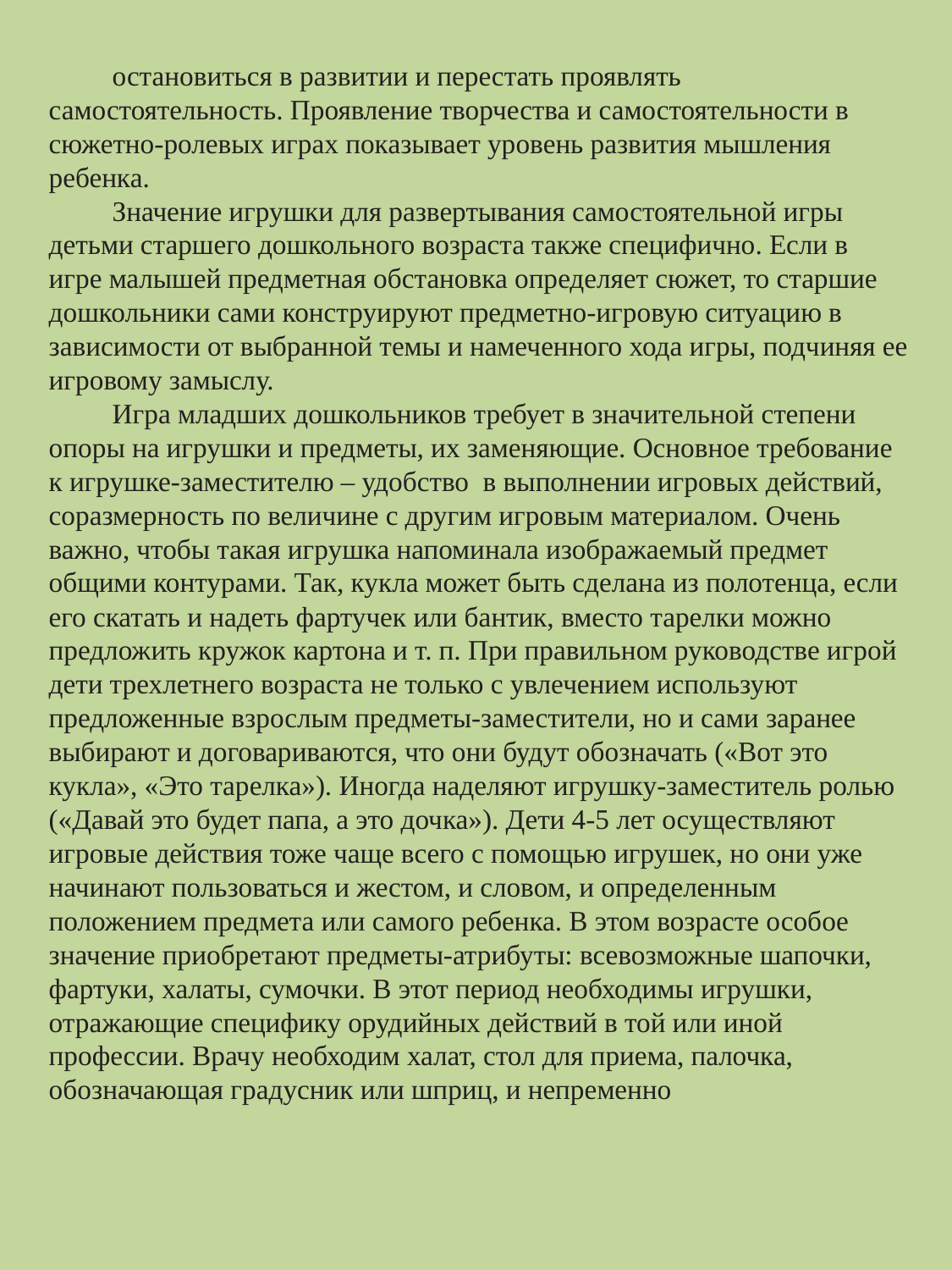

остановиться в развитии и перестать проявлять самостоятельность. Проявление творчества и самостоятельности в сюжетно-ролевых играх показывает уровень развития мышления ребенка.
Значение игрушки для развертывания самостоятельной игры детьми старшего дошкольного возраста также специфично. Если в игре малышей предметная обстановка определяет сюжет, то старшие дошкольники сами конструируют предметно-игровую ситуацию в зависимости от выбранной темы и намеченного хода игры, подчиняя ее игровому замыслу.
Игра младших дошкольников требует в значительной степени опоры на игрушки и предметы, их заменяющие. Основное требование к игрушке-заместителю – удобство  в выполнении игровых действий, соразмерность по величине с другим игровым материалом. Очень важно, чтобы такая игрушка напоминала изображаемый предмет общими контурами. Так, кукла может быть сделана из полотенца, если его скатать и надеть фартучек или бантик, вместо тарелки можно предложить кружок картона и т. п. При правильном руководстве игрой дети трехлетнего возраста не только с увлечением используют предложенные взрослым предметы-заместители, но и сами заранее выбирают и договариваются, что они будут обозначать («Вот это кукла», «Это тарелка»). Иногда наделяют игрушку-заместитель ролью («Давай это будет папа, а это дочка»). Дети 4-5 лет осуществляют игровые действия тоже чаще всего с помощью игрушек, но они уже начинают пользоваться и жестом, и словом, и определенным положением предмета или самого ребенка. В этом возрасте особое значение приобретают предметы-атрибуты: всевозможные шапочки, фартуки, халаты, сумочки. В этот период необходимы игрушки, отражающие специфику орудийных действий в той или иной профессии. Врачу необходим халат, стол для приема, палочка, обозначающая градусник или шприц, и непременно